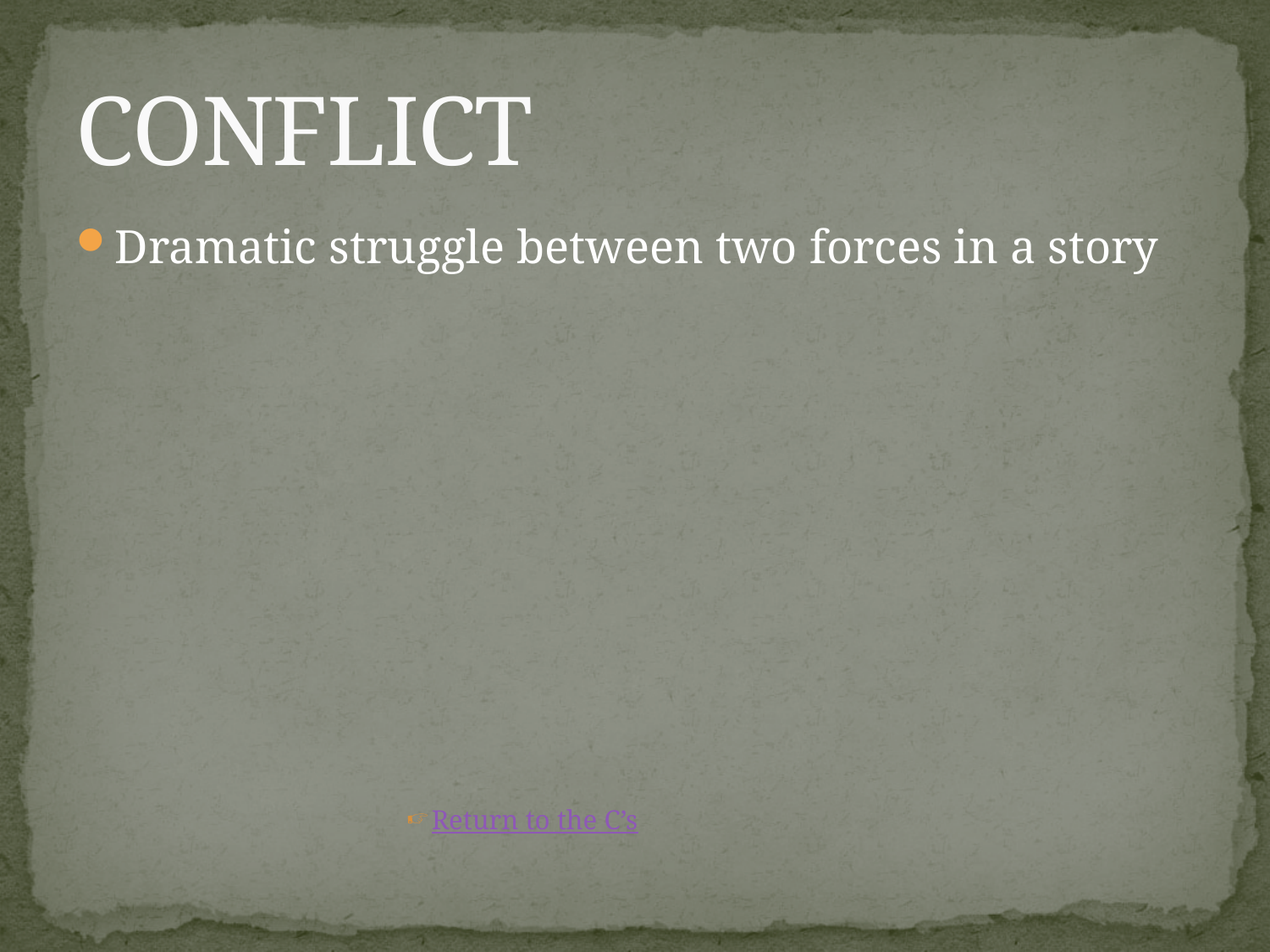

# CONFLICT
Dramatic struggle between two forces in a story

Return to the C’s